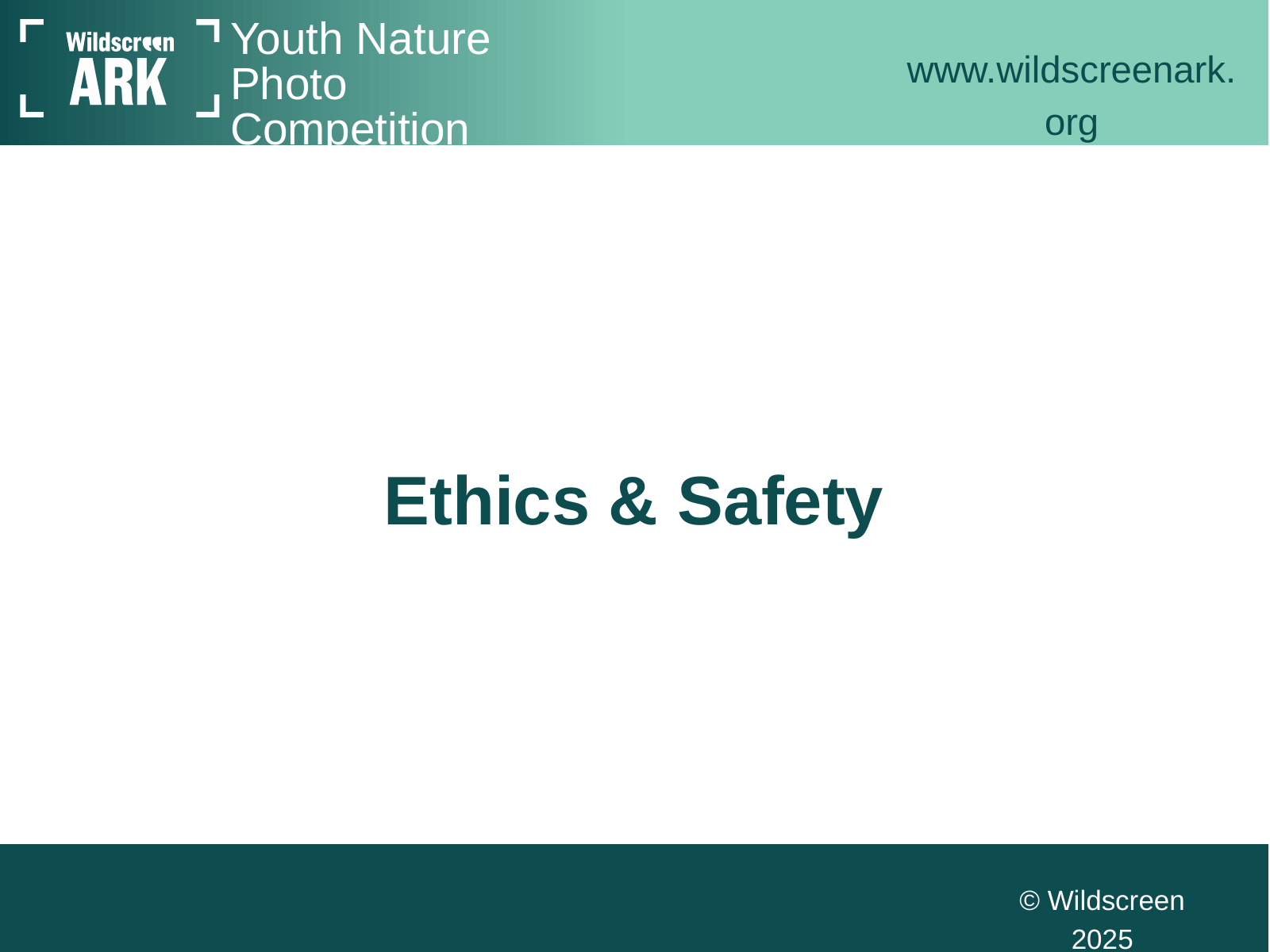

Youth Nature Photo Competition
www.wildscreenark.org
Ethics & Safety

© Wildscreen 2025